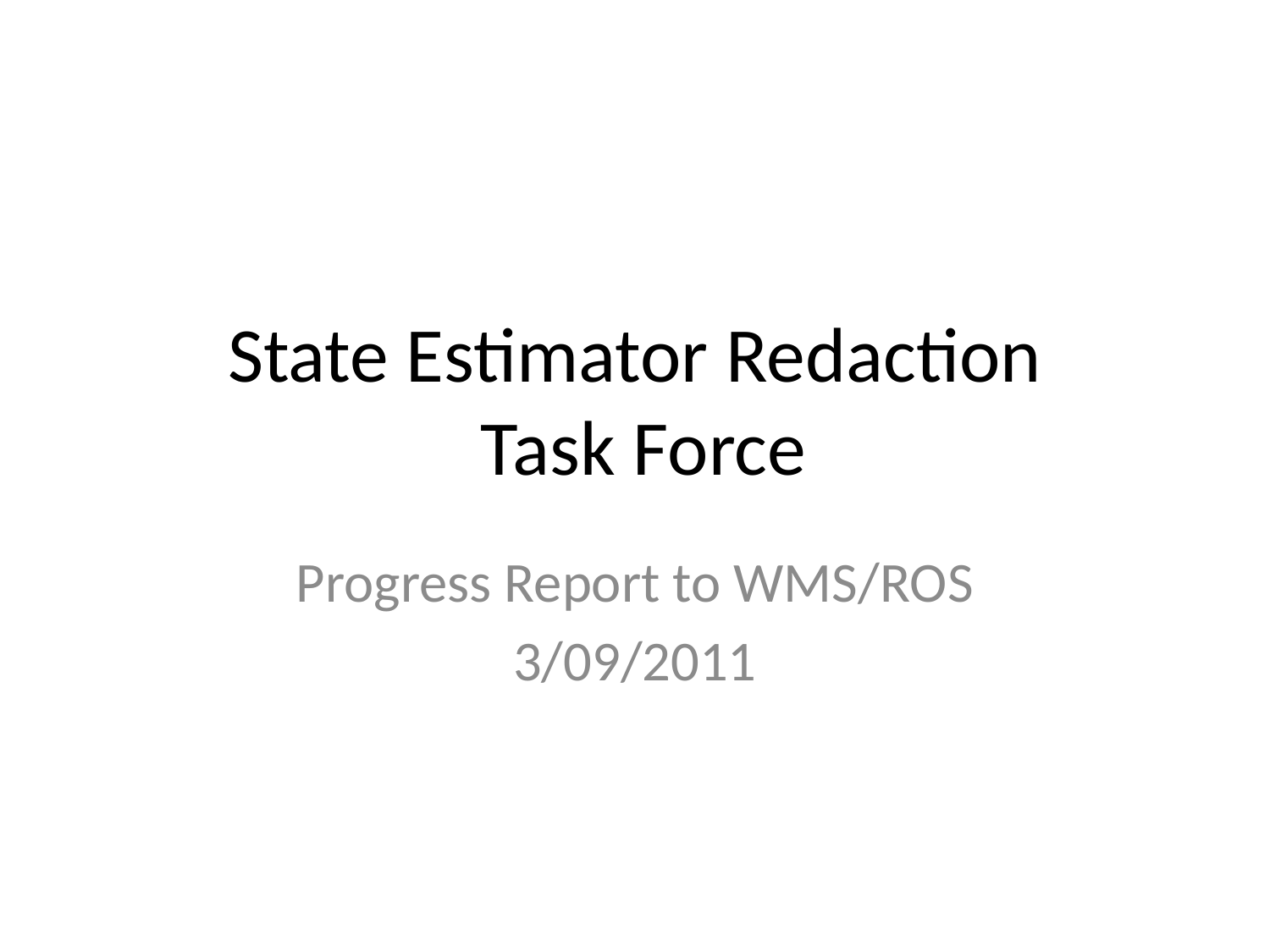

# State Estimator Redaction Task Force
Progress Report to WMS/ROS
3/09/2011